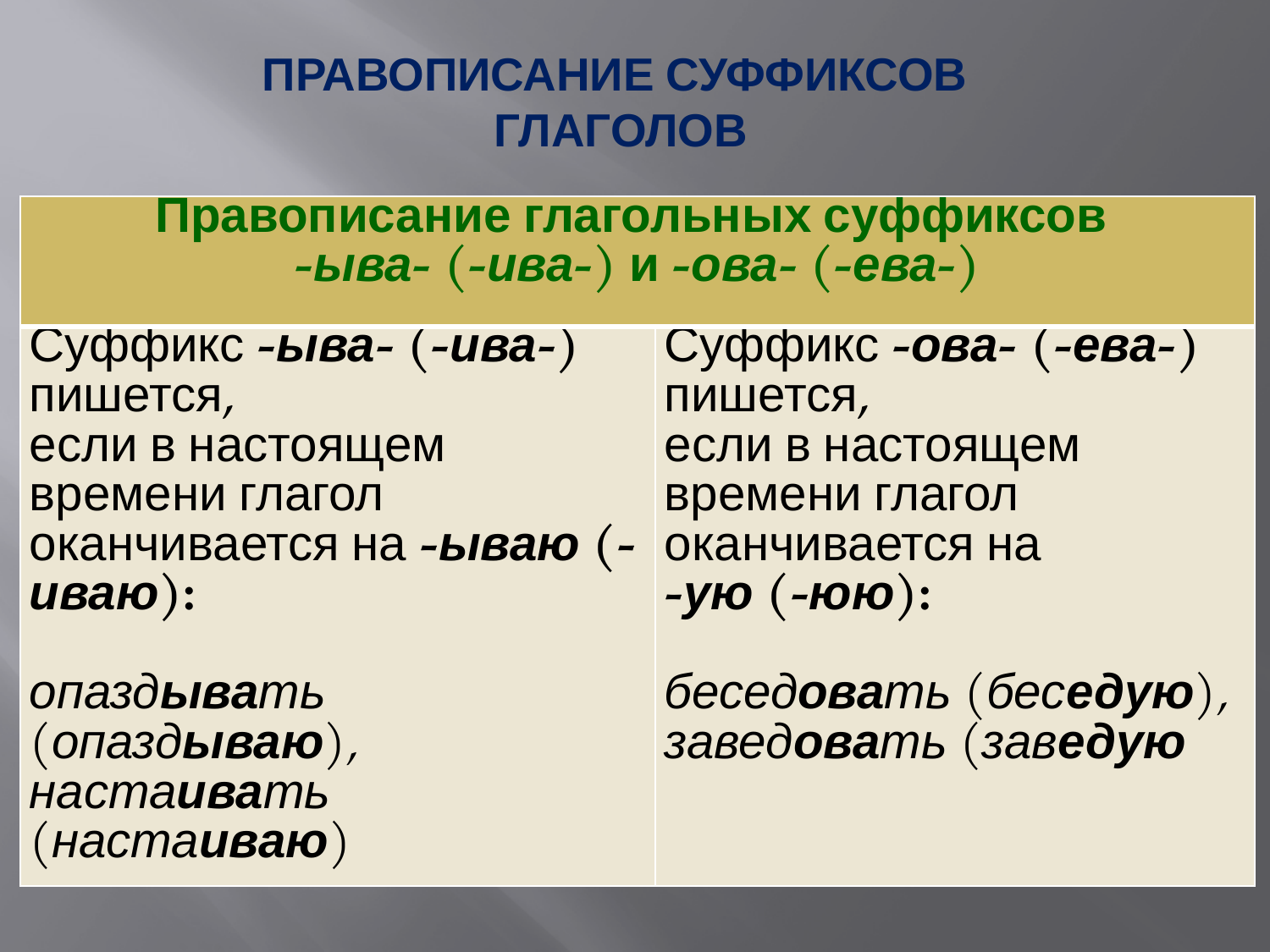

# ПРАВОПИСАНИЕ СУФФИКСОВ ГЛАГОЛОВ
| Правописание глагольных суффиксов -ыва- (-ива-) и -ова- (-ева-) |  |
| --- | --- |
| Суффикс -ыва- (-ива-) пишется, если в настоящем времени глагол оканчивается на -ываю (-иваю): опаздывать (опаздываю), настаивать (настаиваю) | Суффикс -ова- (-ева-) пишется, если в настоящем времени глагол оканчивается на -ую (-юю): беседовать (беседую), заведовать (заведую |